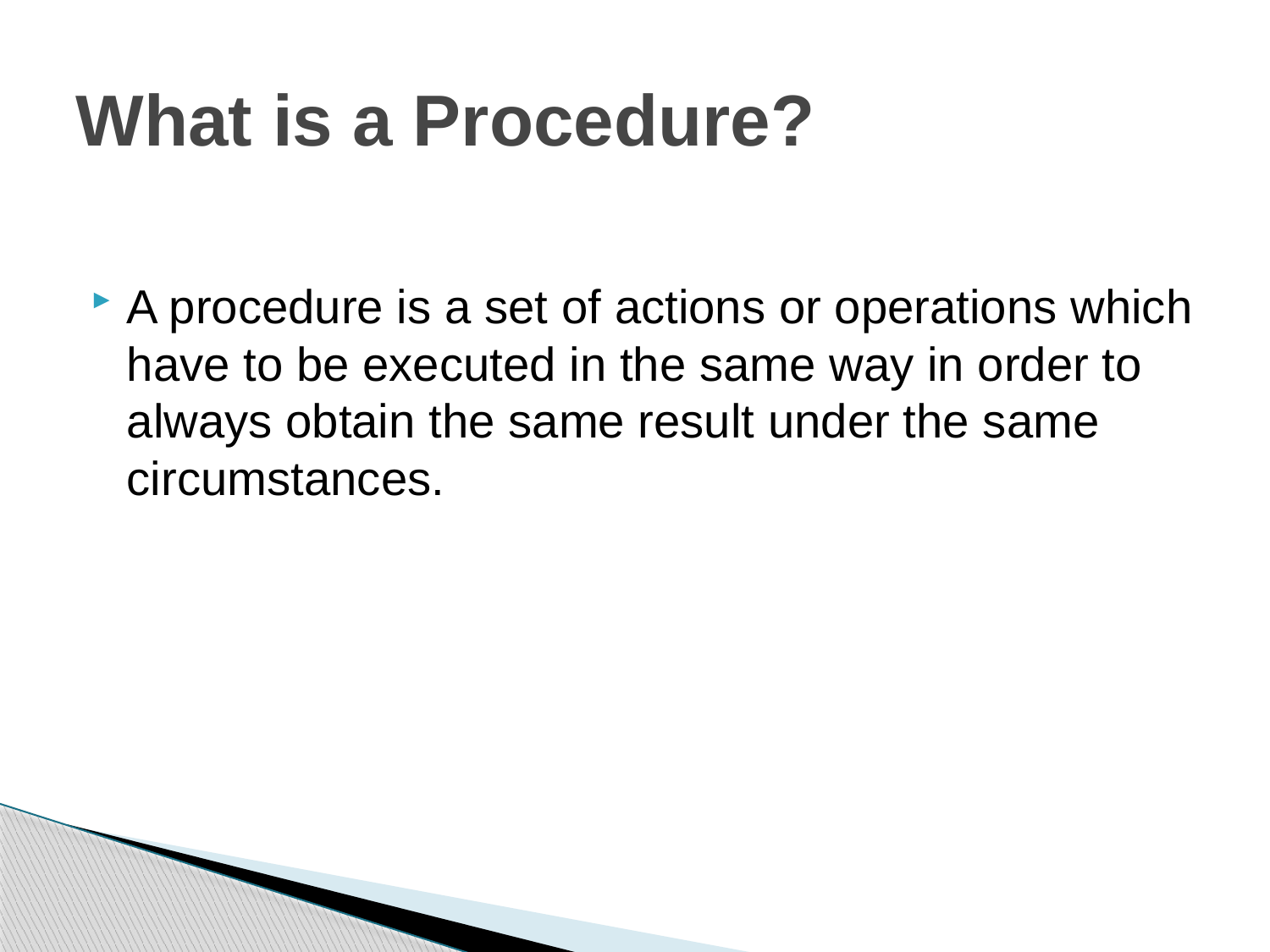

# What is a Procedure?

A procedure is a set of actions or operations which have to be executed in the same way in order to always obtain the same result under the same circumstances.